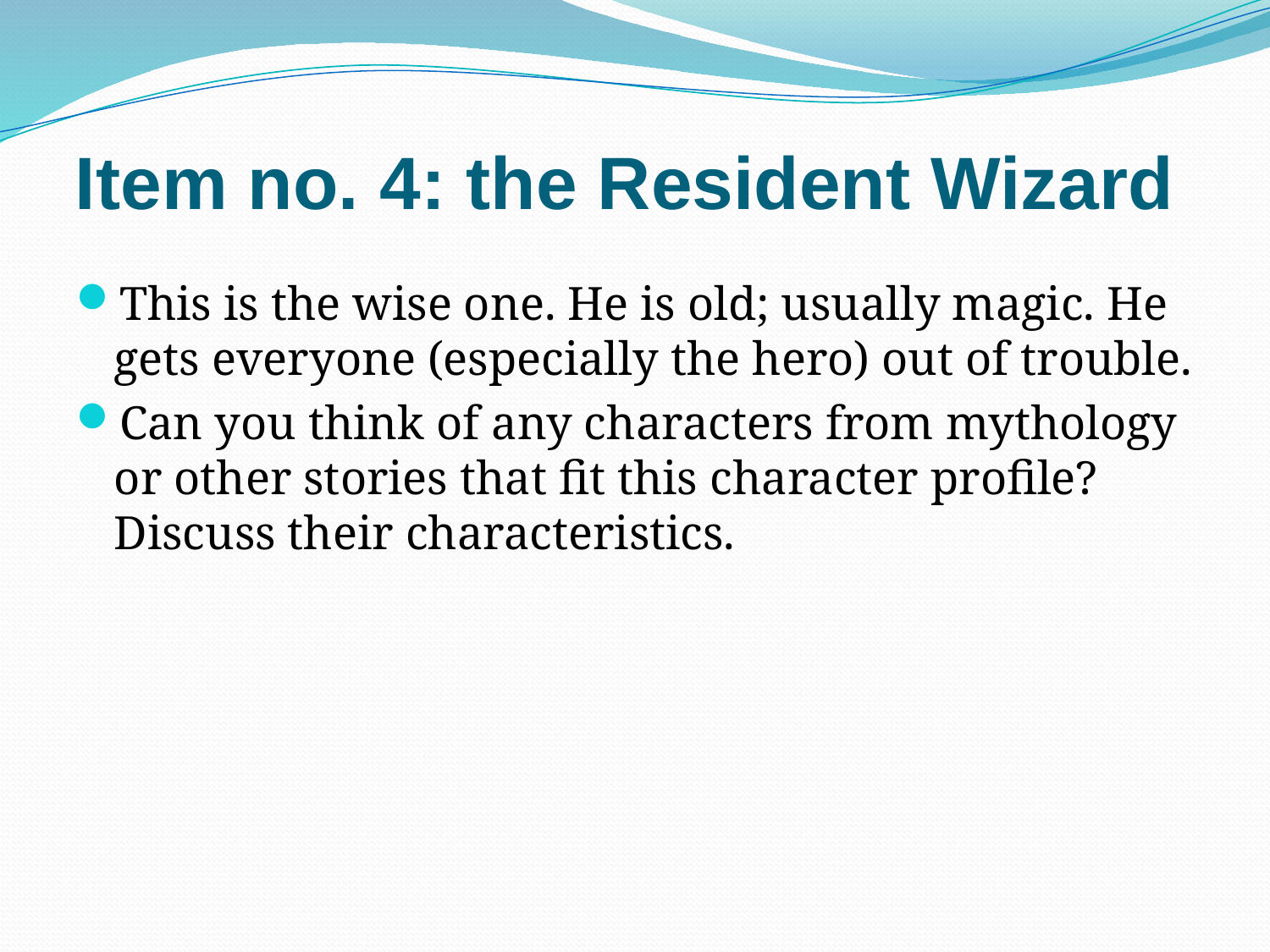

# Item no. 4: the Resident Wizard
This is the wise one. He is old; usually magic. He gets everyone (especially the hero) out of trouble.
Can you think of any characters from mythology or other stories that fit this character profile? Discuss their characteristics.